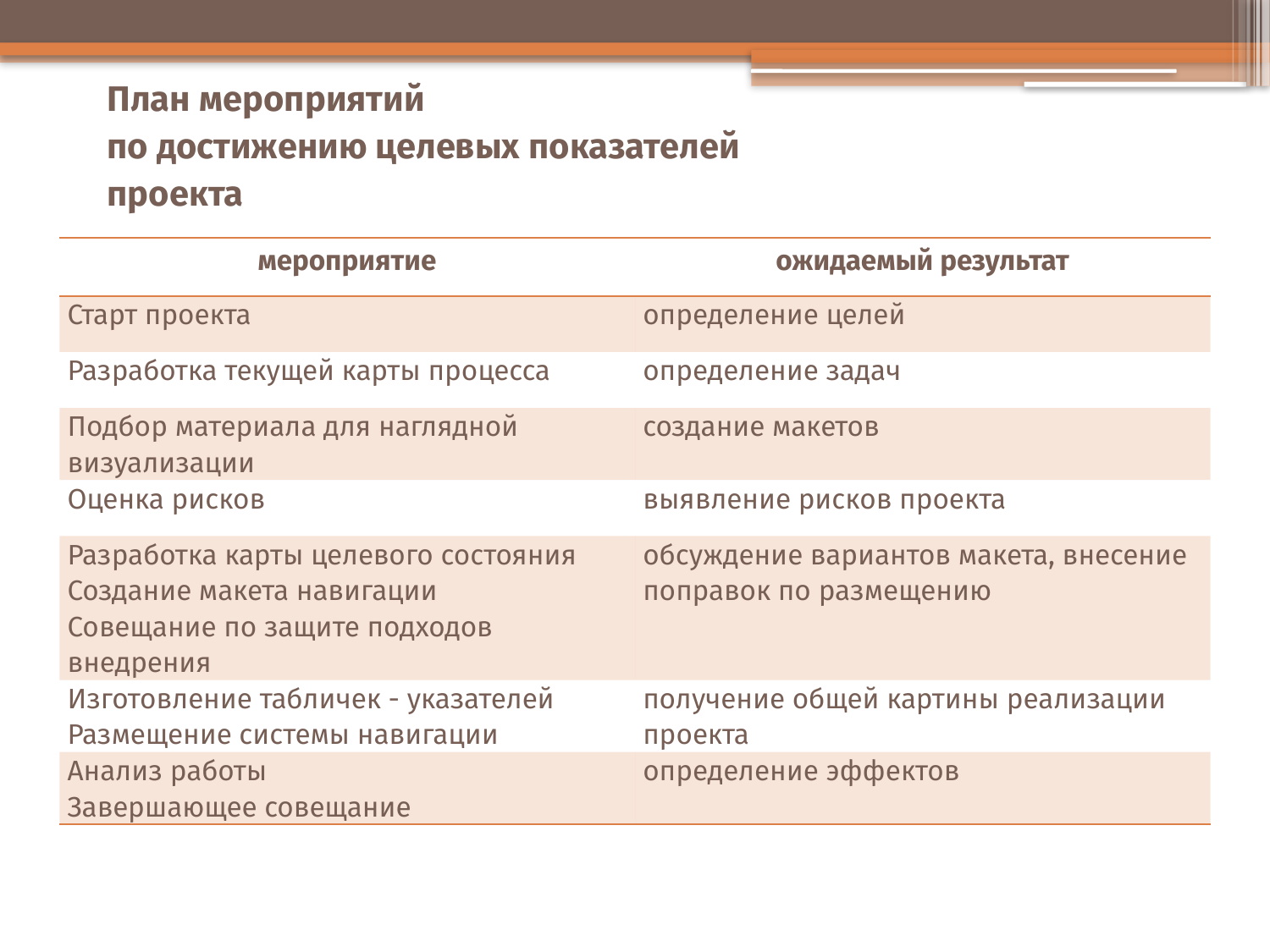

План мероприятий
по достижению целевых показателей
проекта

| мероприятие | ожидаемый результат |
| --- | --- |
| Старт проекта | определение целей |
| Разработка текущей карты процесса | определение задач |
| Подбор материала для наглядной визуализации | создание макетов |
| Оценка рисков | выявление рисков проекта |
| Разработка карты целевого состояния Создание макета навигации Совещание по защите подходов внедрения | обсуждение вариантов макета, внесение поправок по размещению |
| Изготовление табличек - указателей Размещение системы навигации | получение общей картины реализации проекта |
| Анализ работы Завершающее совещание | определение эффектов |